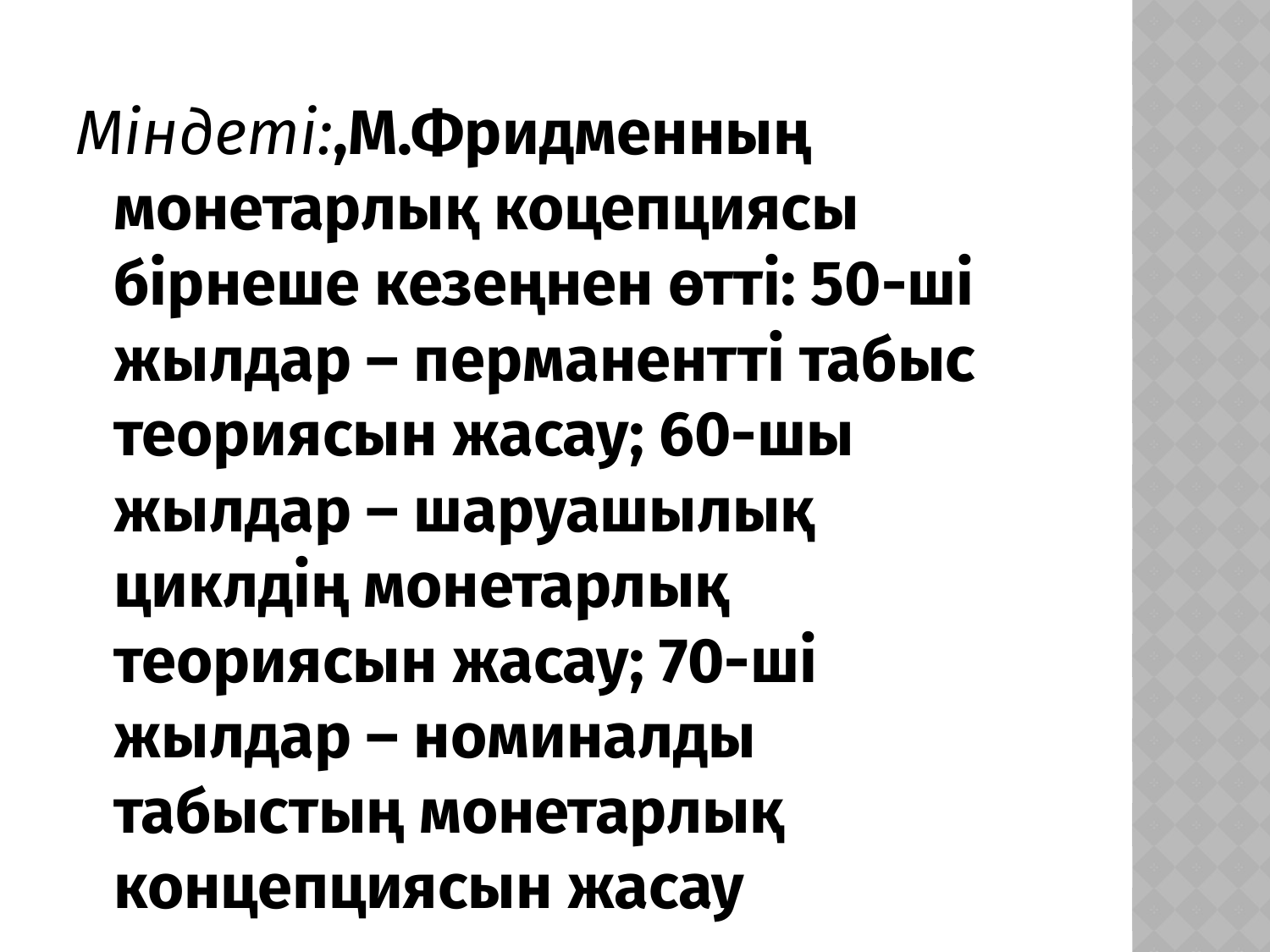

Міндеті:,М.Фридменның монетарлық коцепциясы бірнеше кезеңнен өтті: 50-ші жылдар – перманентті табыс теориясын жасау; 60-шы жылдар – шаруашылық циклдің монетарлық теориясын жасау; 70-ші жылдар – номиналды табыстың монетарлық концепциясын жасау